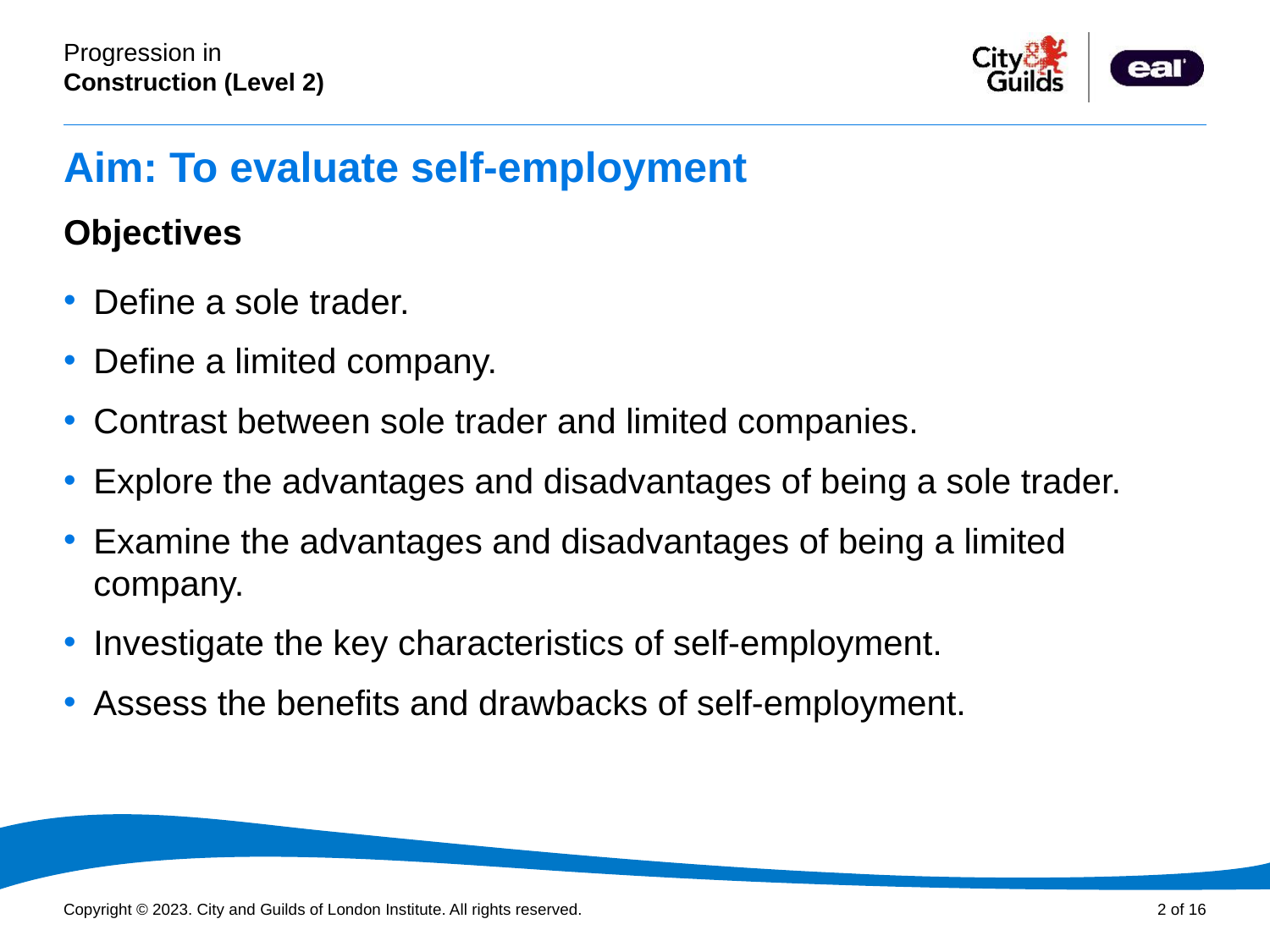

# Aim: To evaluate self-employment
Objectives
Define a sole trader.
Define a limited company.
Contrast between sole trader and limited companies.
Explore the advantages and disadvantages of being a sole trader.
Examine the advantages and disadvantages of being a limited company.
Investigate the key characteristics of self-employment.
Assess the benefits and drawbacks of self-employment.